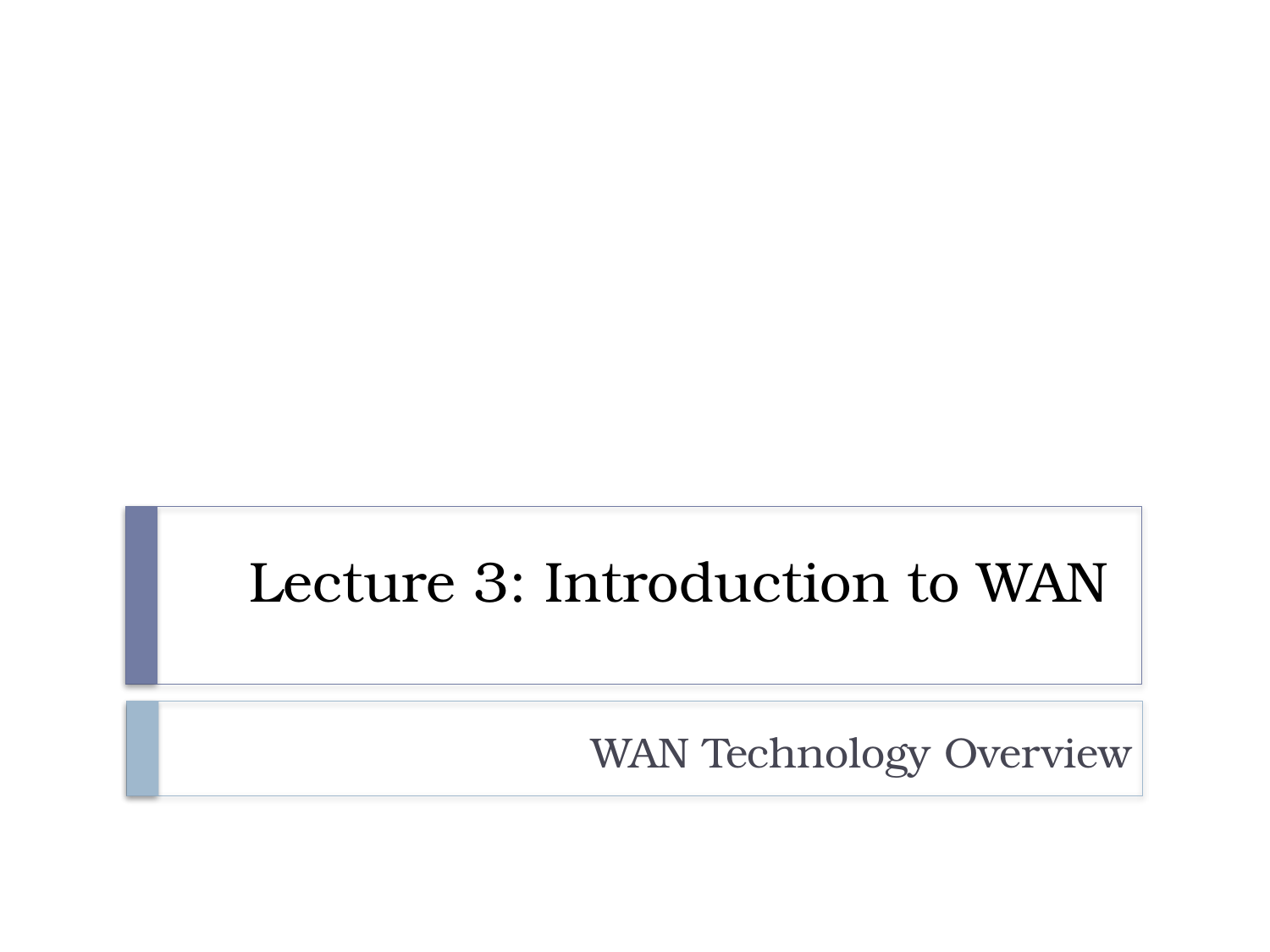

# Lecture 3: Introduction to WAN
WAN Technology Overview